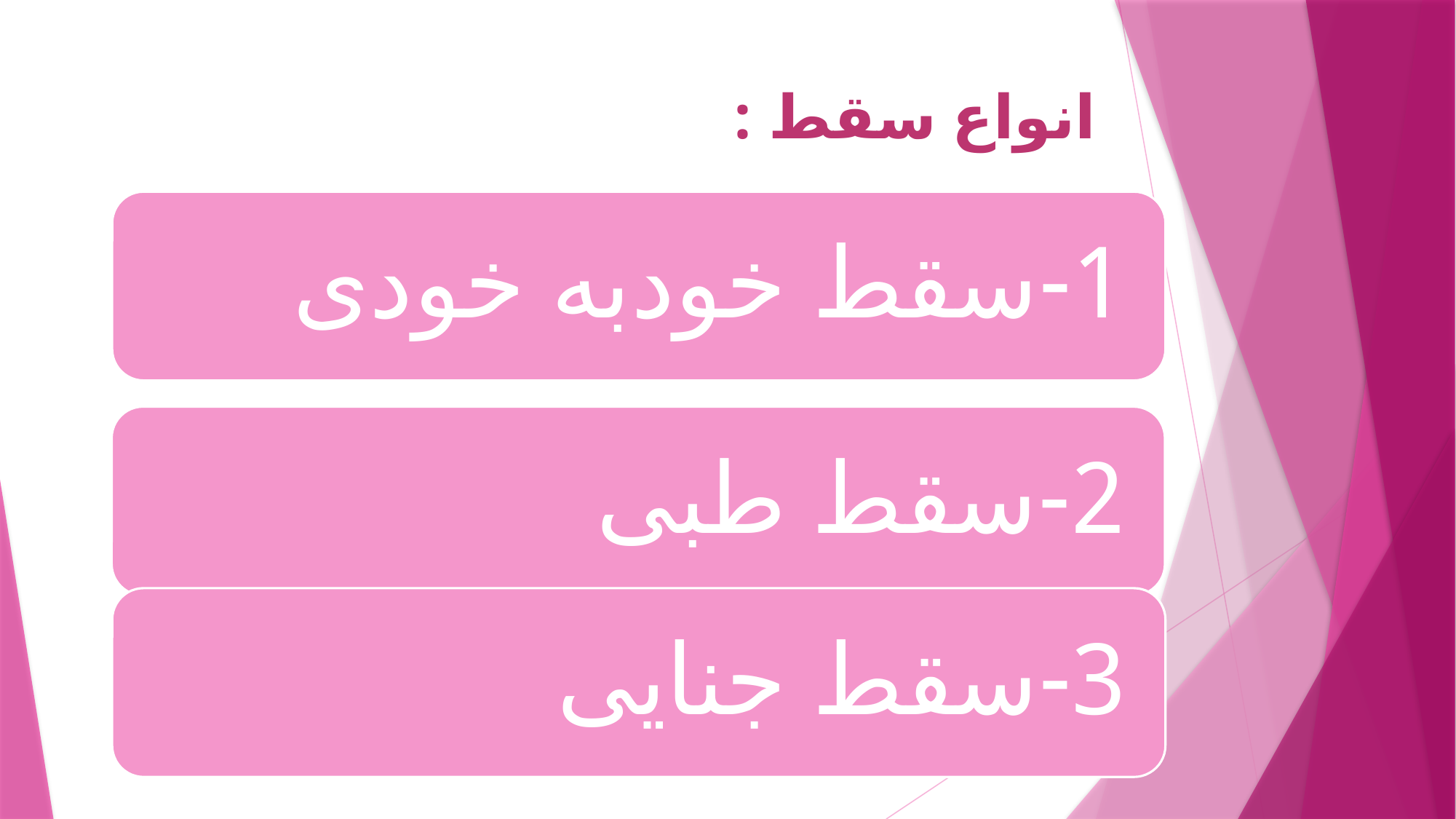

# انواع سقط :
1-سقط خودبه خودی
2-سقط طبی
3-سقط جنایی